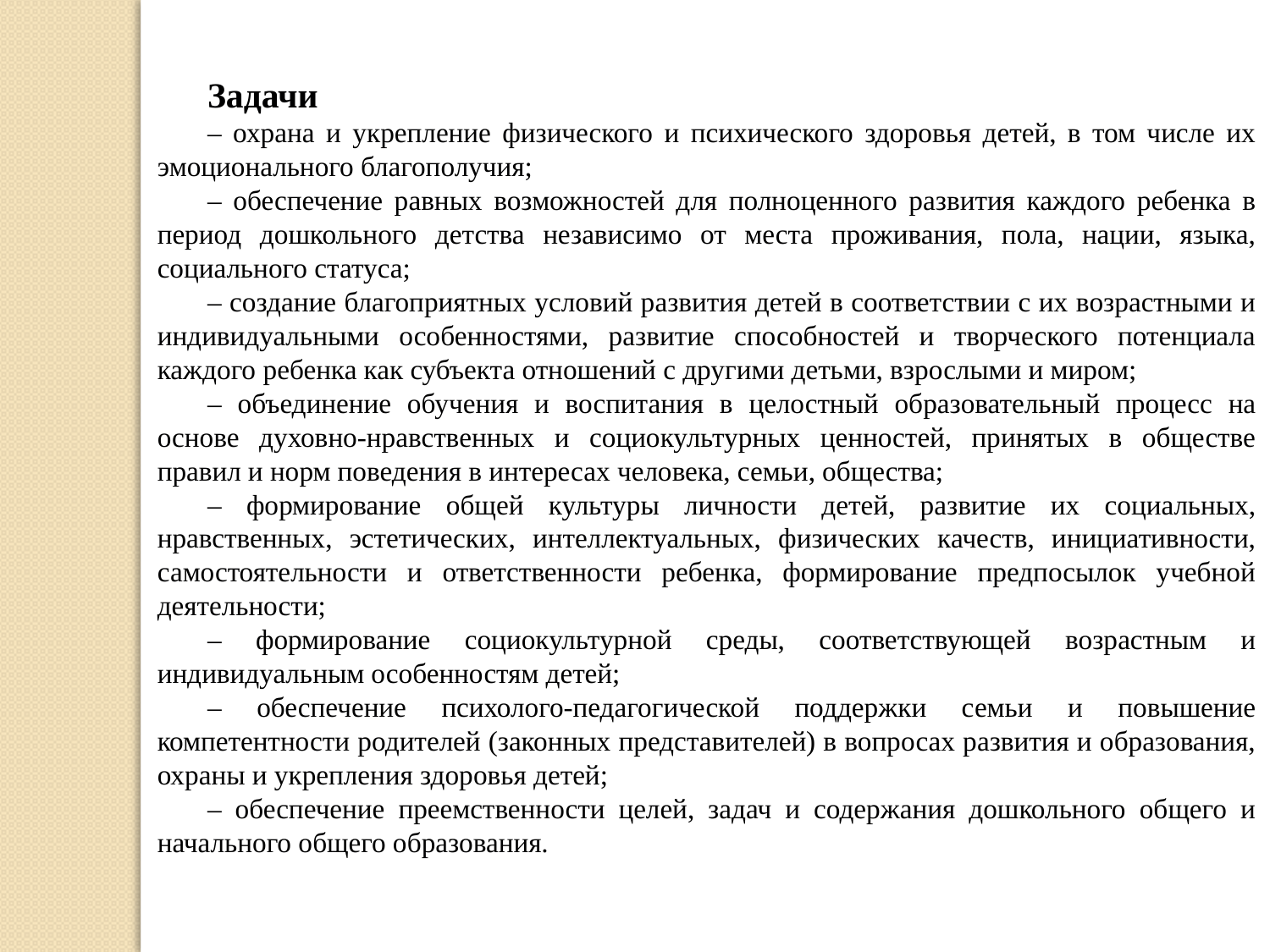

Задачи
– охрана и укрепление физического и психического здоровья детей, в том числе их эмоционального благополучия;
– обеспечение равных возможностей для полноценного развития каждого ребенка в период дошкольного детства независимо от места проживания, пола, нации, языка, социального статуса;
– создание благоприятных условий развития детей в соответствии с их возрастными и индивидуальными особенностями, развитие способностей и творческого потенциала каждого ребенка как субъекта отношений с другими детьми, взрослыми и миром;
– объединение обучения и воспитания в целостный образовательный процесс на основе духовно-нравственных и социокультурных ценностей, принятых в обществе правил и норм поведения в интересах человека, семьи, общества;
– формирование общей культуры личности детей, развитие их социальных, нравственных, эстетических, интеллектуальных, физических качеств, инициативности, самостоятельности и ответственности ребенка, формирование предпосылок учебной деятельности;
– формирование социокультурной среды, соответствующей возрастным и индивидуальным особенностям детей;
– обеспечение психолого-педагогической поддержки семьи и повышение компетентности родителей (законных представителей) в вопросах развития и образования, охраны и укрепления здоровья детей;
– обеспечение преемственности целей, задач и содержания дошкольного общего и начального общего образования.